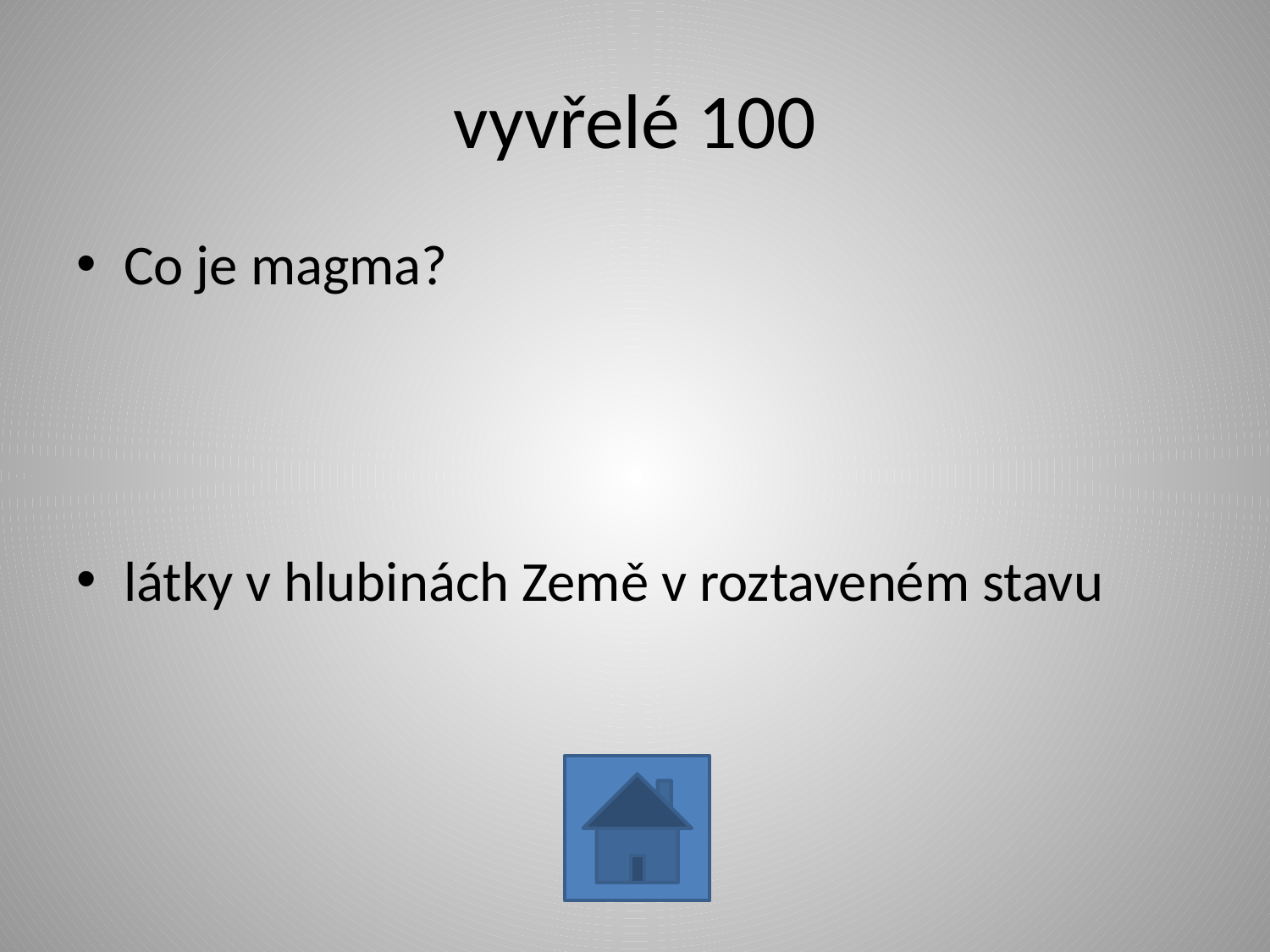

# vyvřelé 100
Co je magma?

látky v hlubinách Země v roztaveném stavu